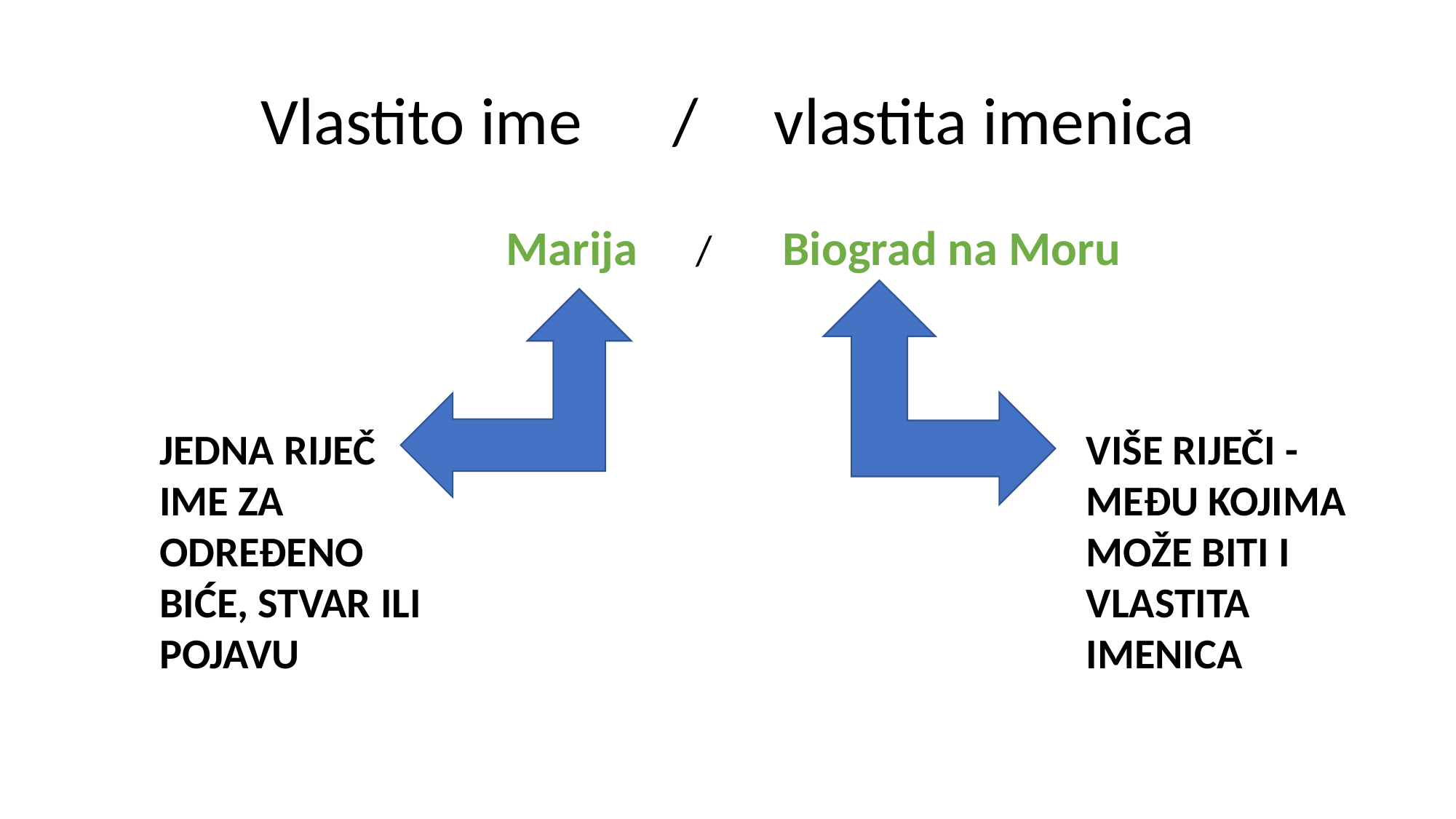

# Vlastito ime      /     vlastita imenica
                                         Marija      /       Biograd na Moru

JEDNA RIJEČ
IME ZA ODREĐENO BIĆE, STVAR ILI POJAVU
VIŠE RIJEČI - MEĐU KOJIMA MOŽE BITI I
VLASTITA IMENICA